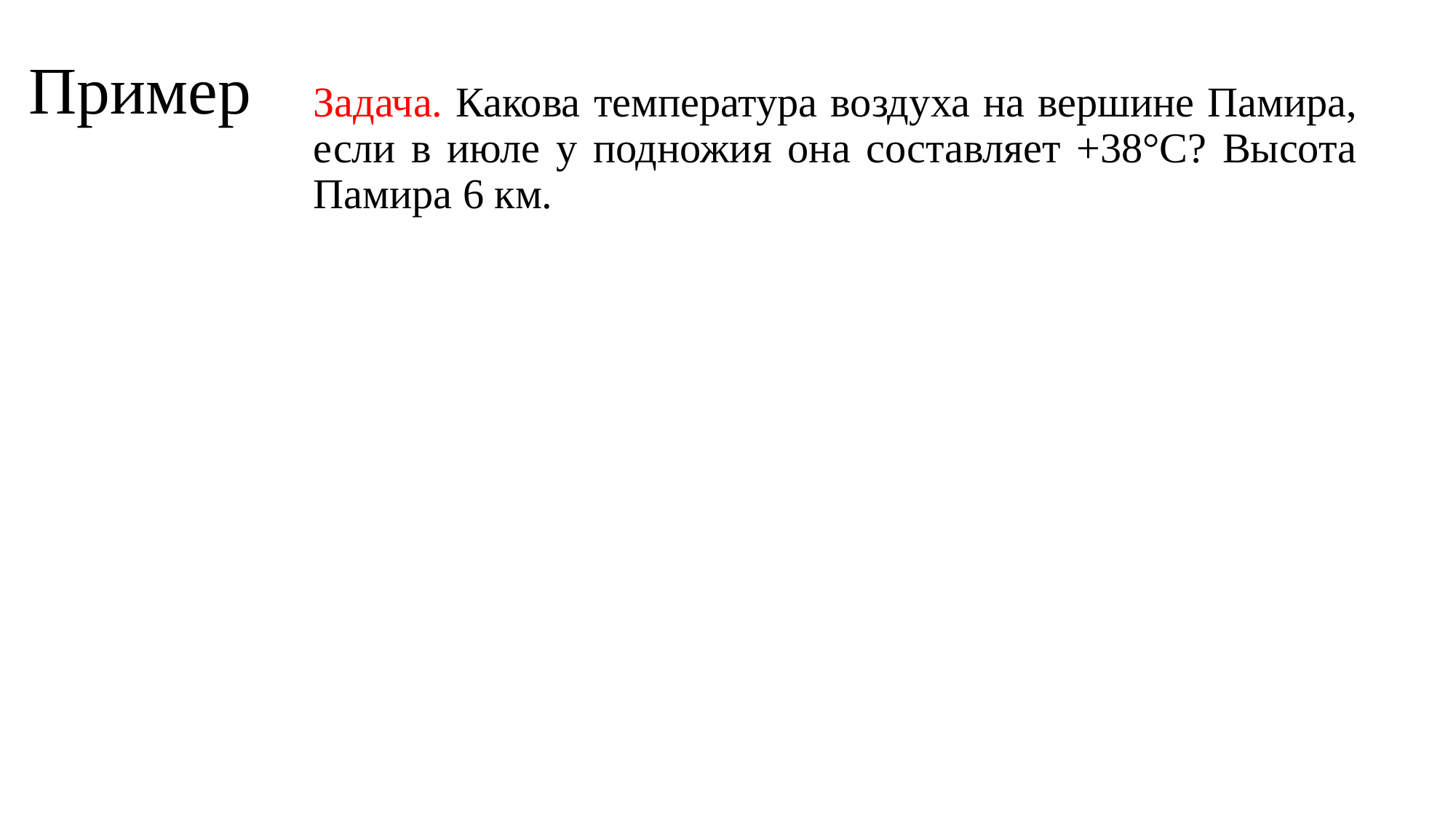

# Пример
Задача. Какова температура воздуха на вершине Памира, если в июле у подножия она составляет +38°С? Высота Памира 6 км.